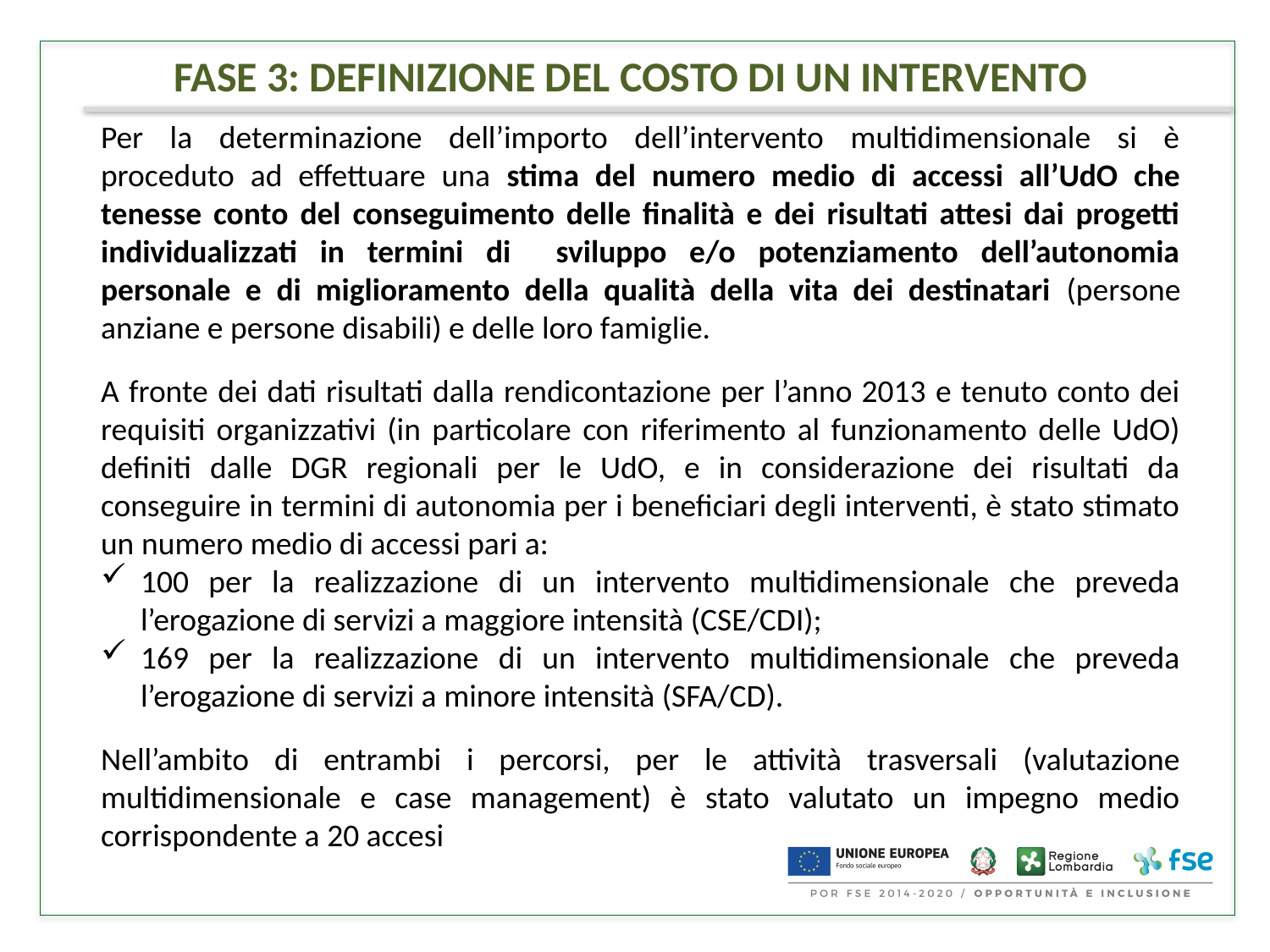

FASE 3: DEFINIZIONE DEL COSTO DI UN INTERVENTO
Per la determinazione dell’importo dell’intervento multidimensionale si è proceduto ad effettuare una stima del numero medio di accessi all’UdO che tenesse conto del conseguimento delle finalità e dei risultati attesi dai progetti individualizzati in termini di  sviluppo e/o potenziamento dell’autonomia personale e di miglioramento della qualità della vita dei destinatari (persone anziane e persone disabili) e delle loro famiglie.

A fronte dei dati risultati dalla rendicontazione per l’anno 2013 e tenuto conto dei requisiti organizzativi (in particolare con riferimento al funzionamento delle UdO) definiti dalle DGR regionali per le UdO, e in considerazione dei risultati da conseguire in termini di autonomia per i beneficiari degli interventi, è stato stimato un numero medio di accessi pari a:
100 per la realizzazione di un intervento multidimensionale che preveda l’erogazione di servizi a maggiore intensità (CSE/CDI);
169 per la realizzazione di un intervento multidimensionale che preveda l’erogazione di servizi a minore intensità (SFA/CD).

Nell’ambito di entrambi i percorsi, per le attività trasversali (valutazione multidimensionale e case management) è stato valutato un impegno medio corrispondente a 20 accesi